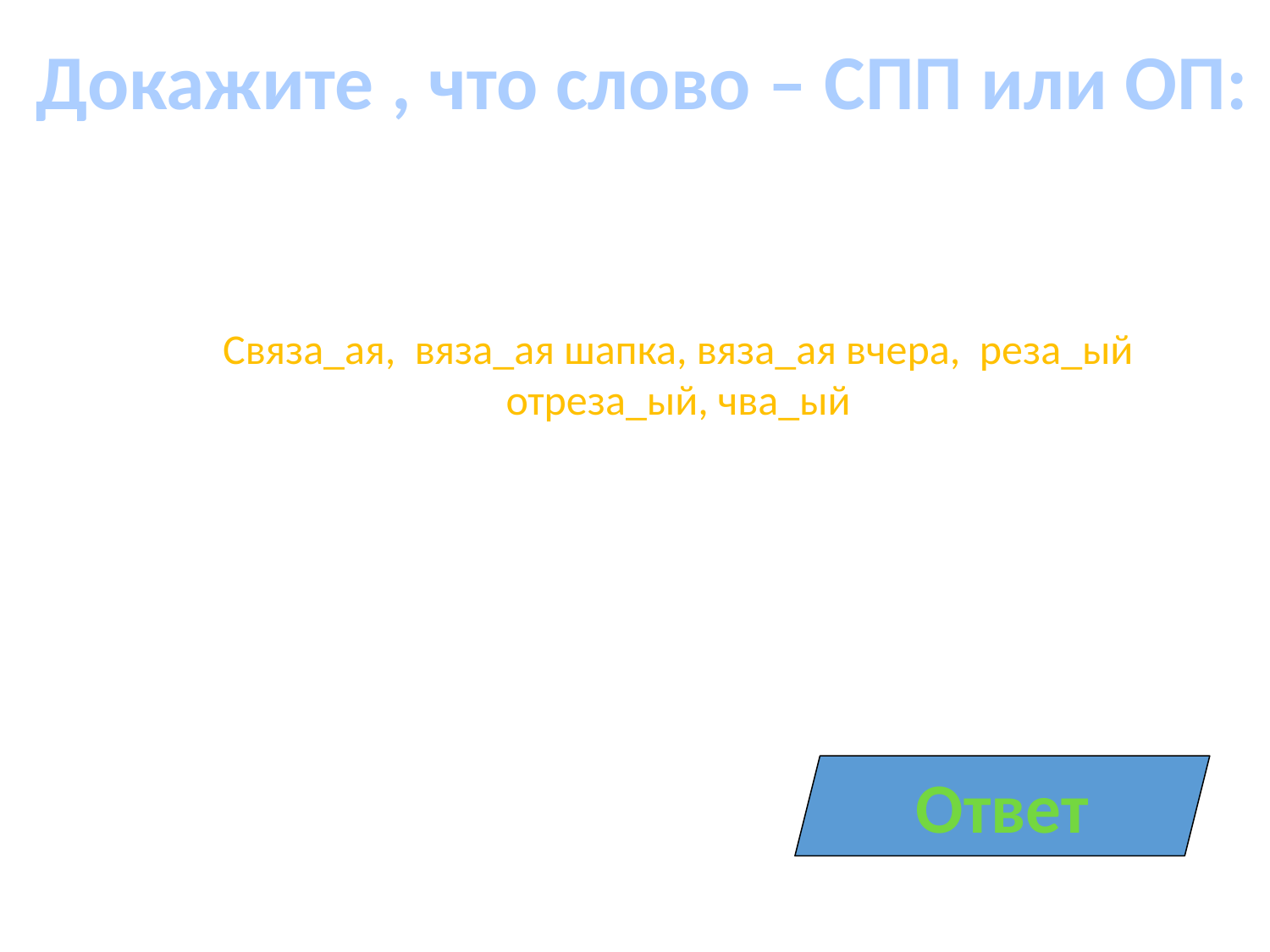

Докажите , что слово – СПП или ОП:
Связа_ая,  вяза_ая шапка, вяза_ая вчера,  реза_ый
отреза_ый, чва_ый

Ответ